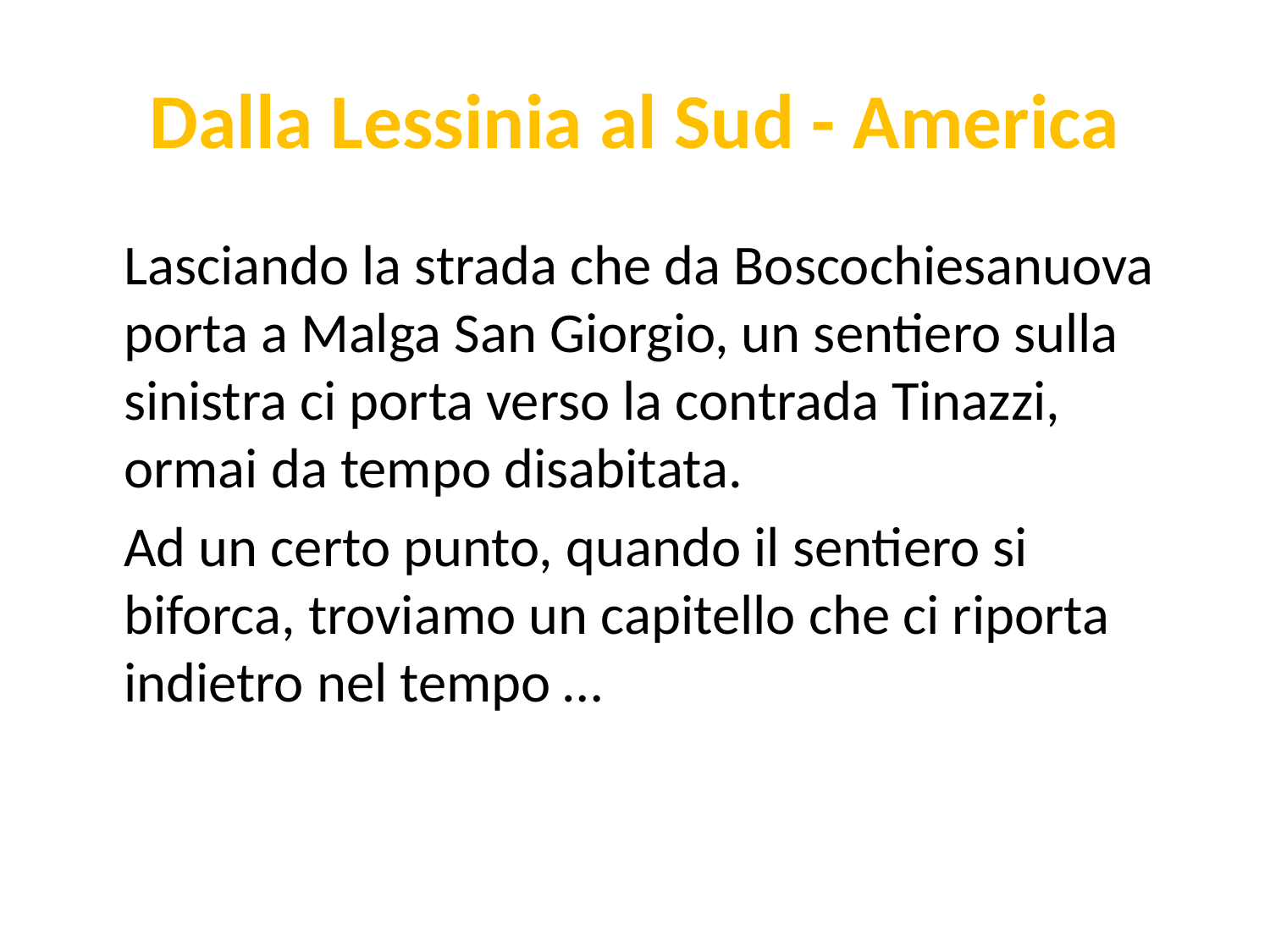

# Dalla Lessinia al Sud - America
	Lasciando la strada che da Boscochiesanuova  porta a Malga San Giorgio, un sentiero sulla sinistra ci porta verso la contrada Tinazzi, ormai da tempo disabitata.
	Ad un certo punto, quando il sentiero si biforca, troviamo un capitello che ci riporta indietro nel tempo …